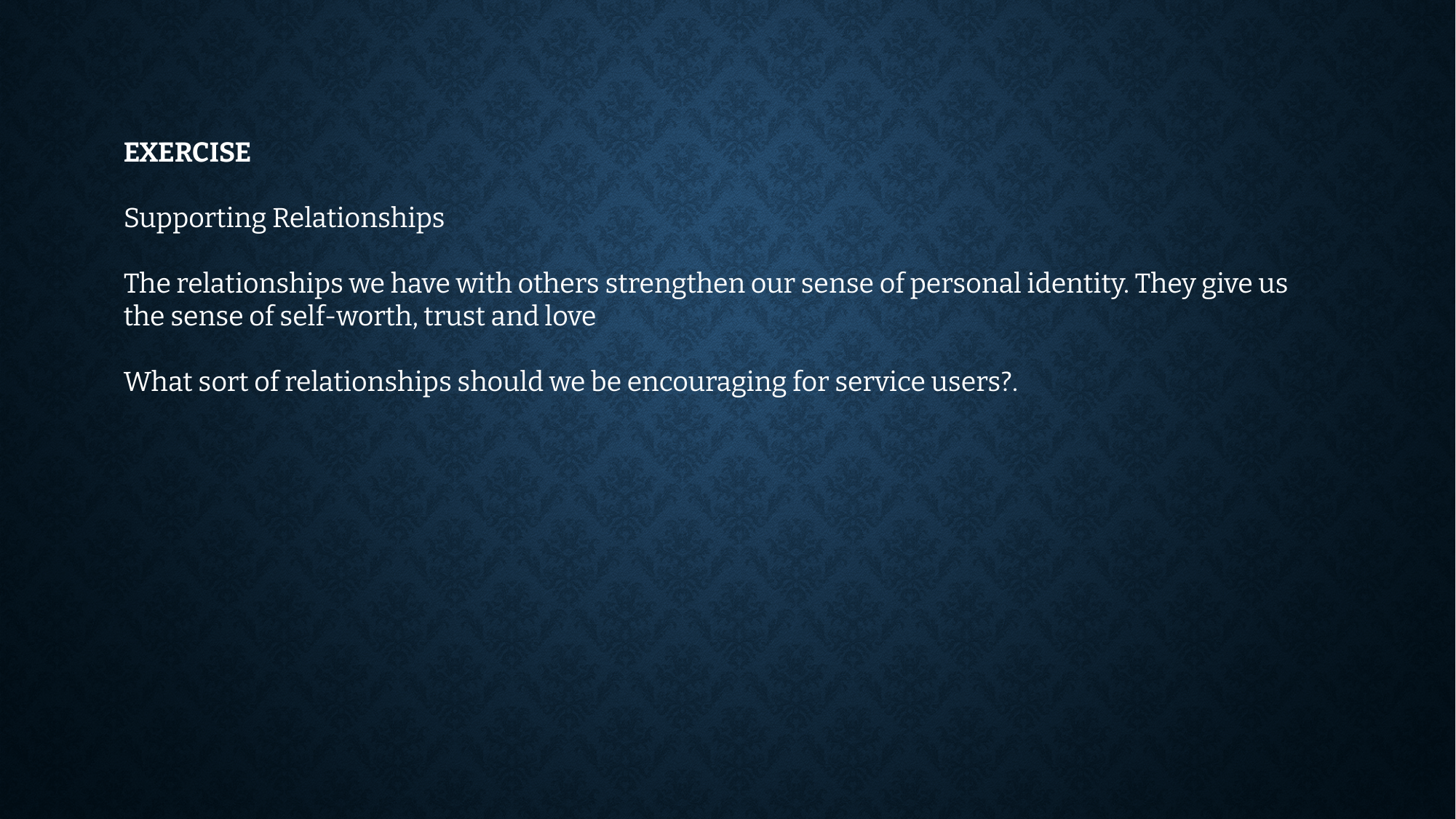

EXERCISE

Supporting Relationships

The relationships we have with others strengthen our sense of personal identity. They give us the sense of self-worth, trust and love

What sort of relationships should we be encouraging for service users?.